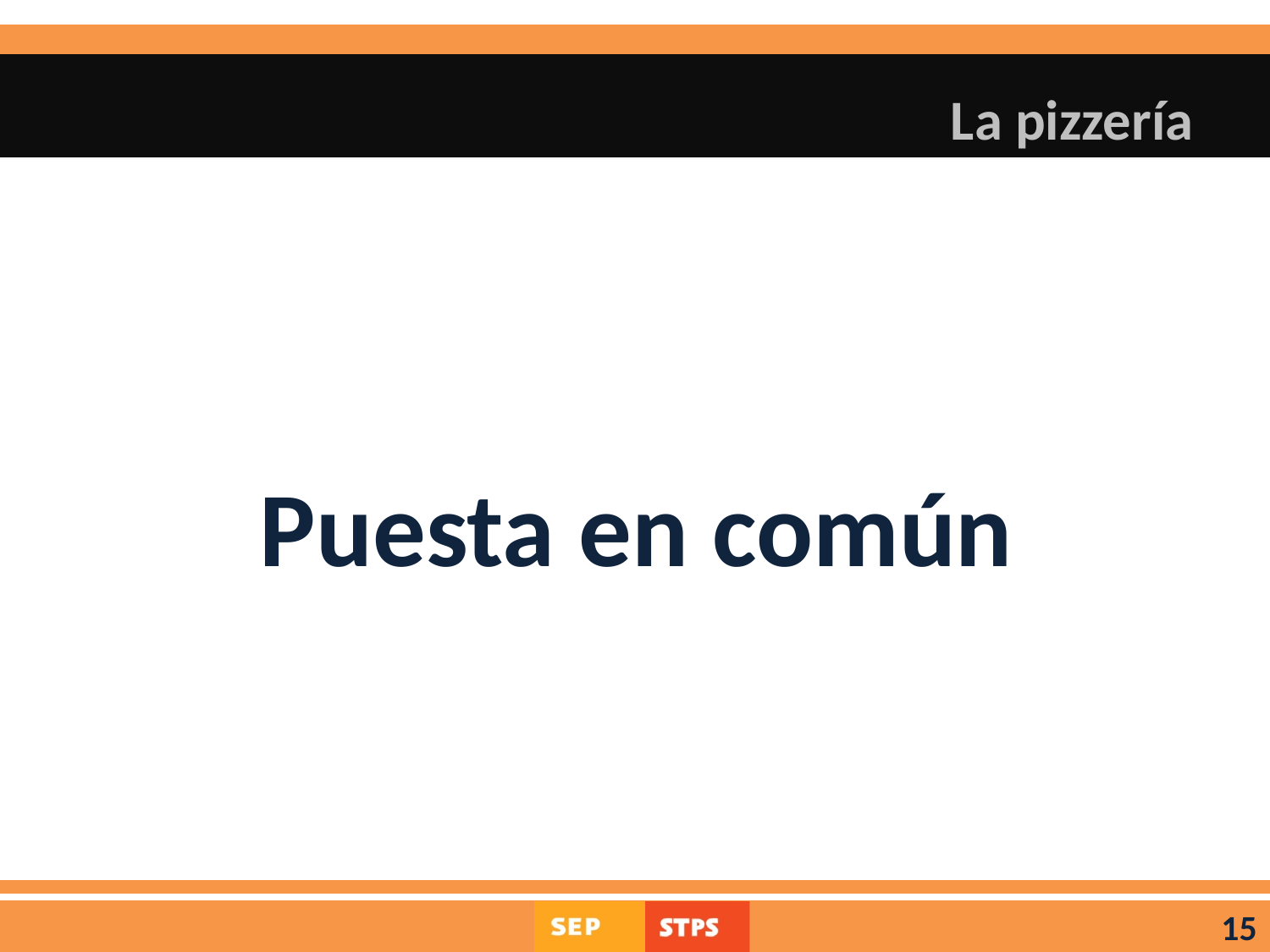

# La pizzería
Puesta en común

15